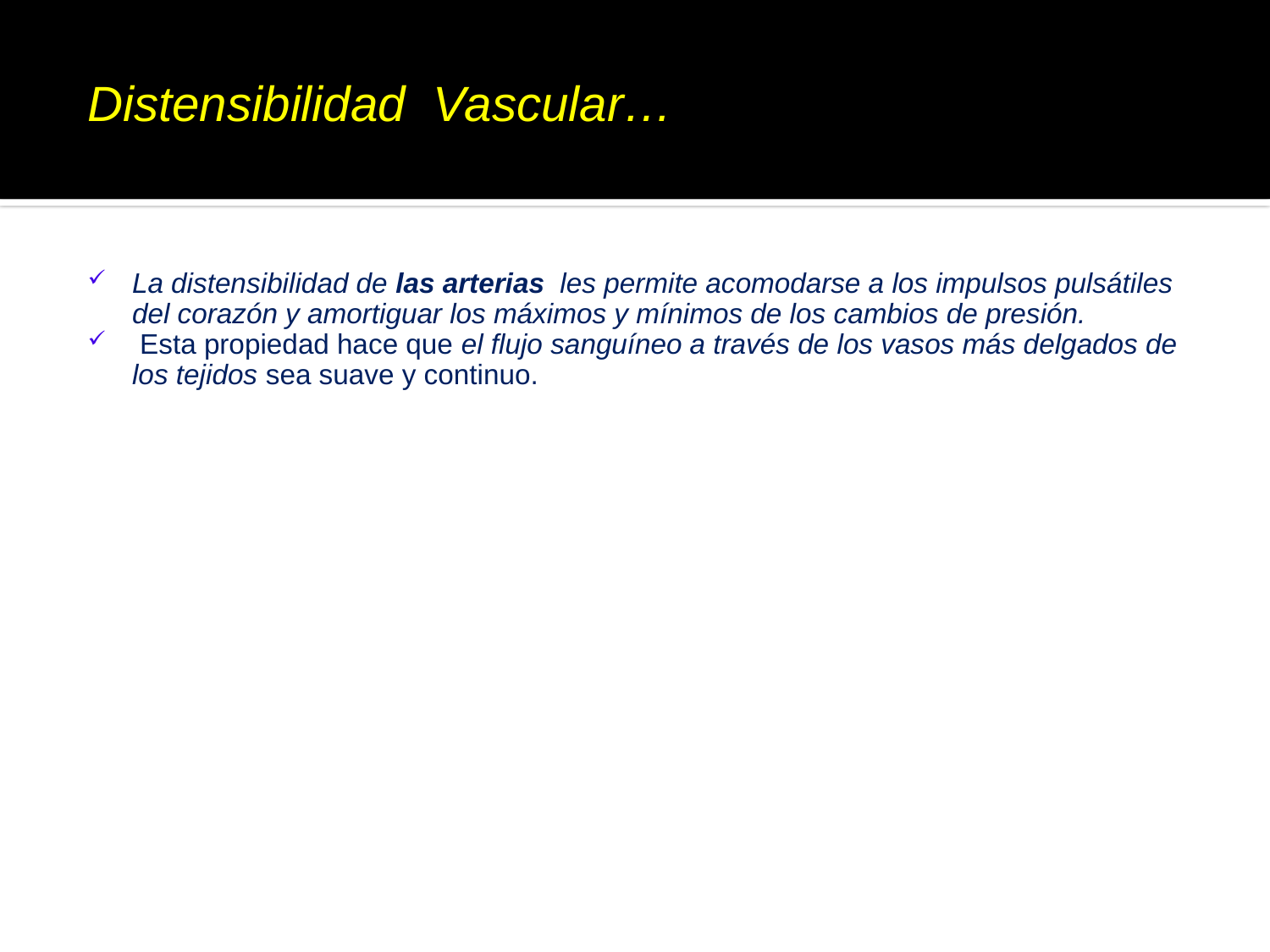

Distensibilidad  Vascular…
La distensibilidad de las arterias  les permite acomodarse a los impulsos pulsátiles del corazón y amortiguar los máximos y mínimos de los cambios de presión.
 Esta propiedad hace que el flujo sanguíneo a través de los vasos más delgados de los tejidos sea suave y continuo.